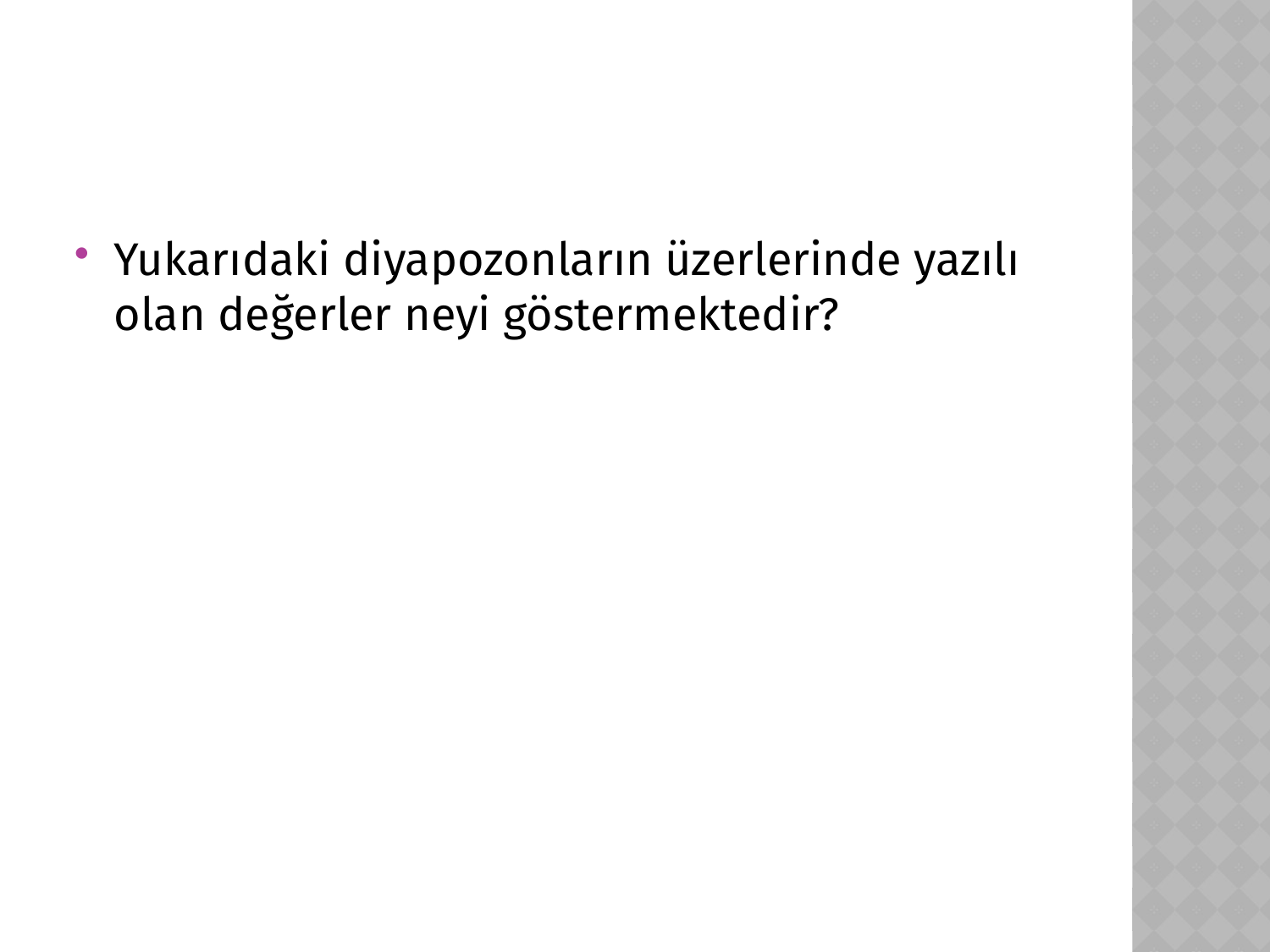

#
Yukarıdaki diyapozonların üzerlerinde yazılı olan değerler neyi göstermektedir?